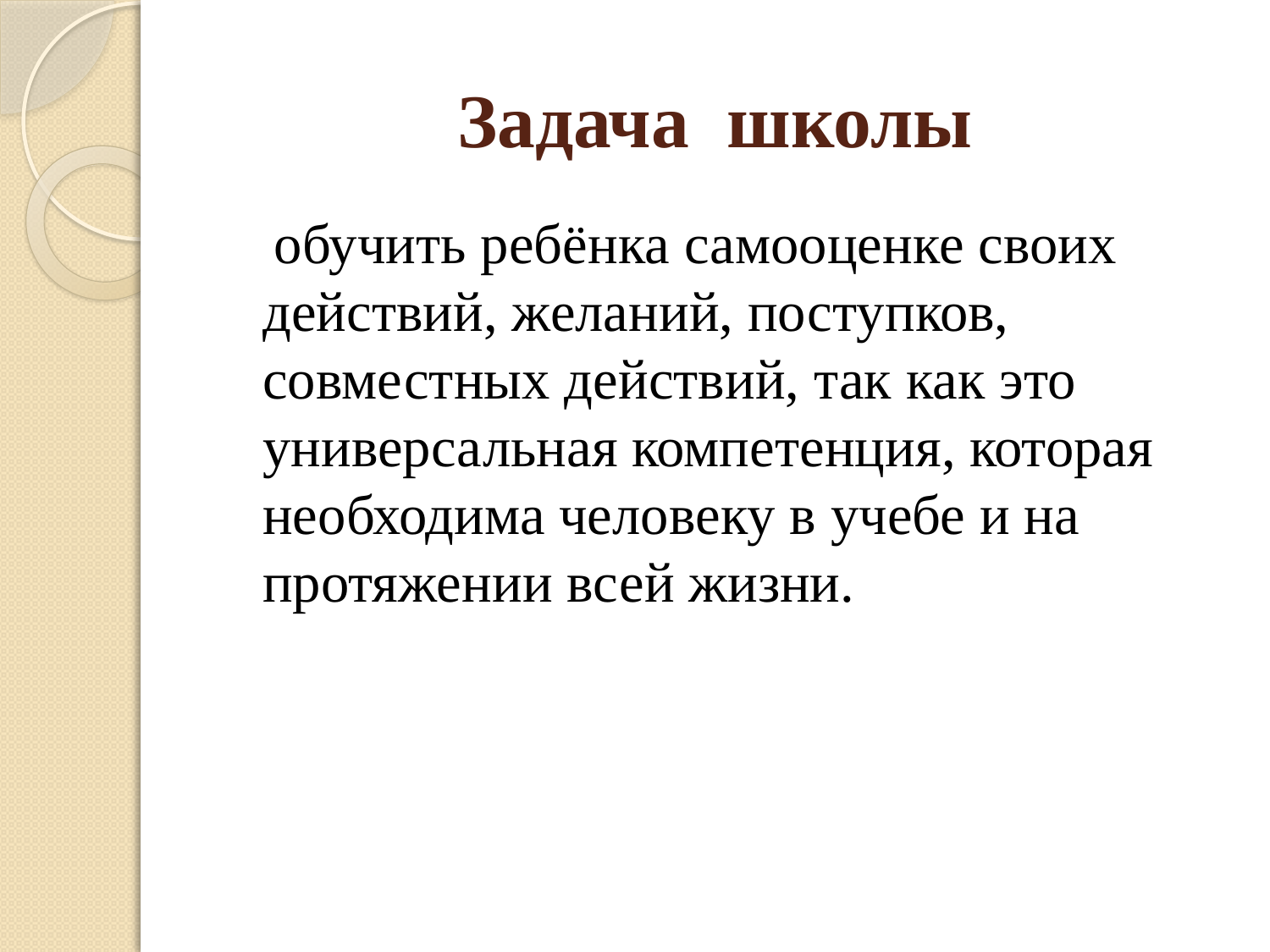

# Задача  школы
   обучить ребёнка самооценке своих действий, желаний, поступков, совместных действий, так как это универсальная компетенция, которая необходима человеку в учебе и на протяжении всей жизни.